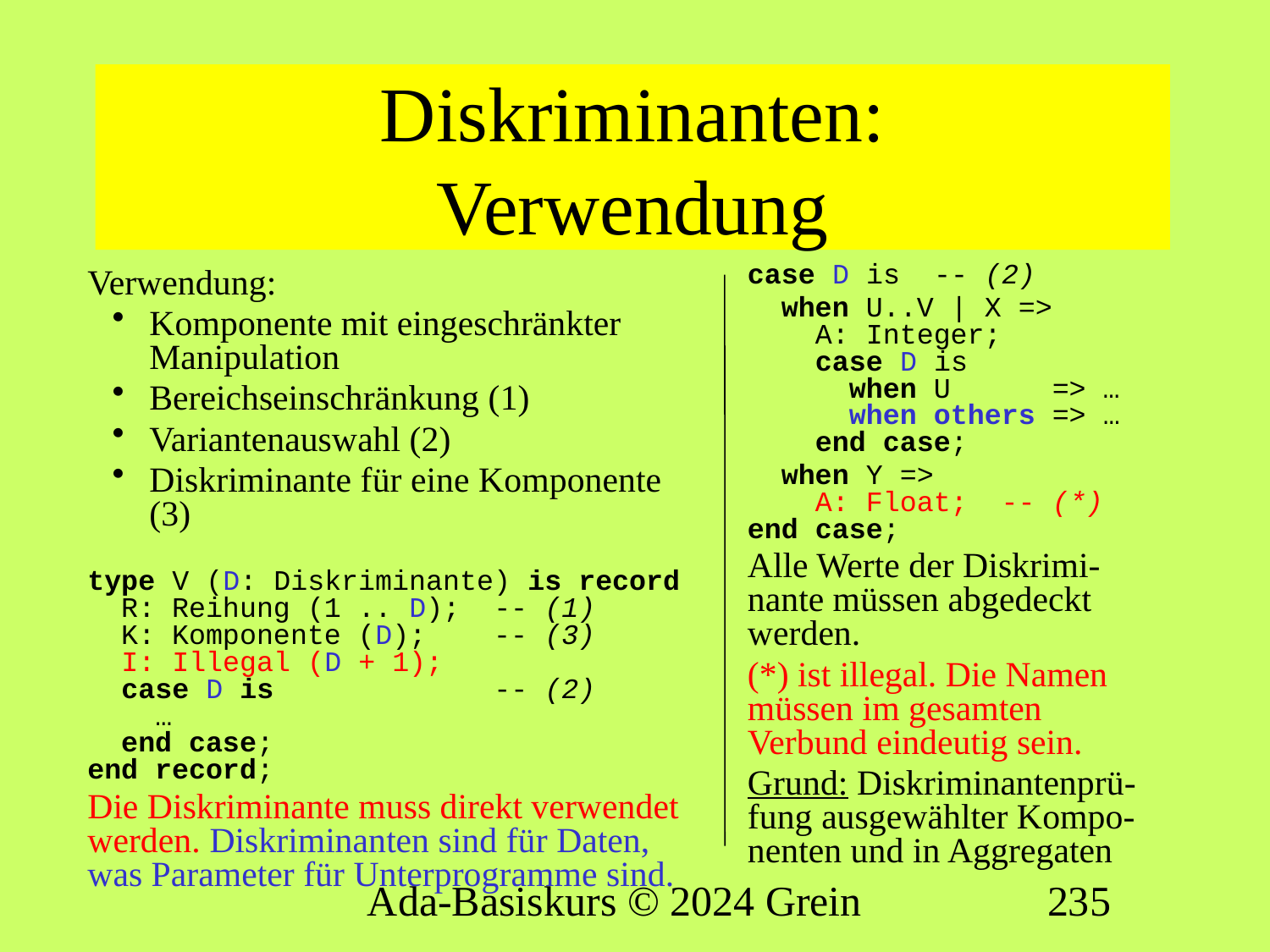

# Diskriminanten: Verwendung
case D is  -- (2)
  when U..V | X =>
    A: Integer;
    case D is
      when U      => …
      when others => …
    end case;
  when Y =>
    A: Float;  -- (*)
end case;
Alle Werte der Diskrimi-nante müssen abgedeckt werden.
(*) ist illegal. Die Namen müssen im gesamten Verbund eindeutig sein.
Grund: Diskriminantenprü-fung ausgewählter Kompo-nenten und in Aggregaten

Verwendung:
Komponente mit eingeschränkter Manipulation
Bereichseinschränkung (1)
Variantenauswahl (2)
Diskriminante für eine Komponente (3)
type V (D: Diskriminante) is record
  R: Reihung (1 .. D);  -- (1)
  K: Komponente (D);    -- (3)
  I: Illegal (D + 1);
  case D is             -- (2)
    …
  end case;
end record;
Die Diskriminante muss direkt verwendet werden. Diskriminanten sind für Daten, was Parameter für Unterprogramme sind.

Ada-Basiskurs © 2024 Grein
235